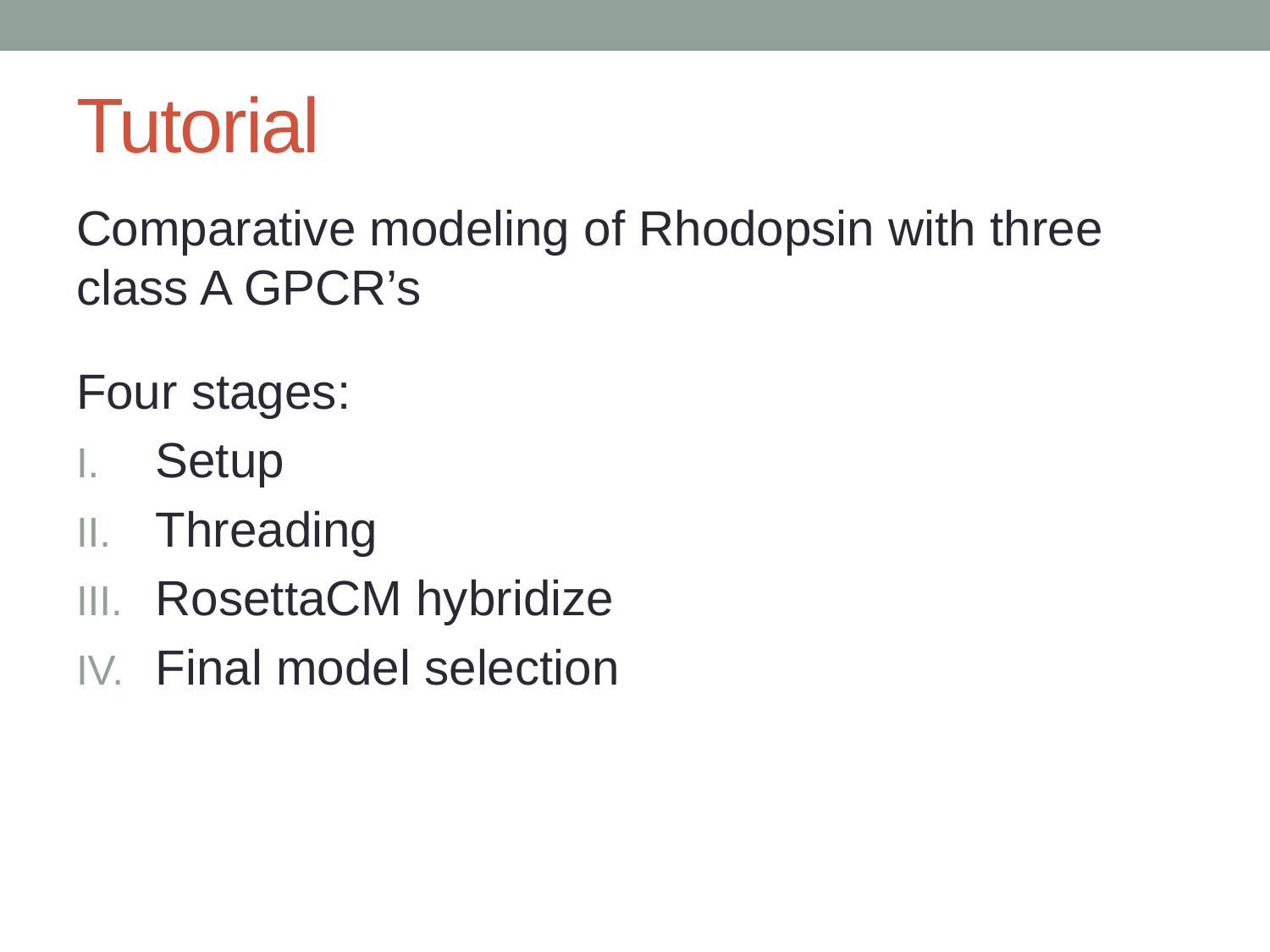

# Tutorial
Comparative modeling of Rhodopsin with three class A GPCR’s

Four stages:
Setup
Threading
RosettaCM hybridize
Final model selection